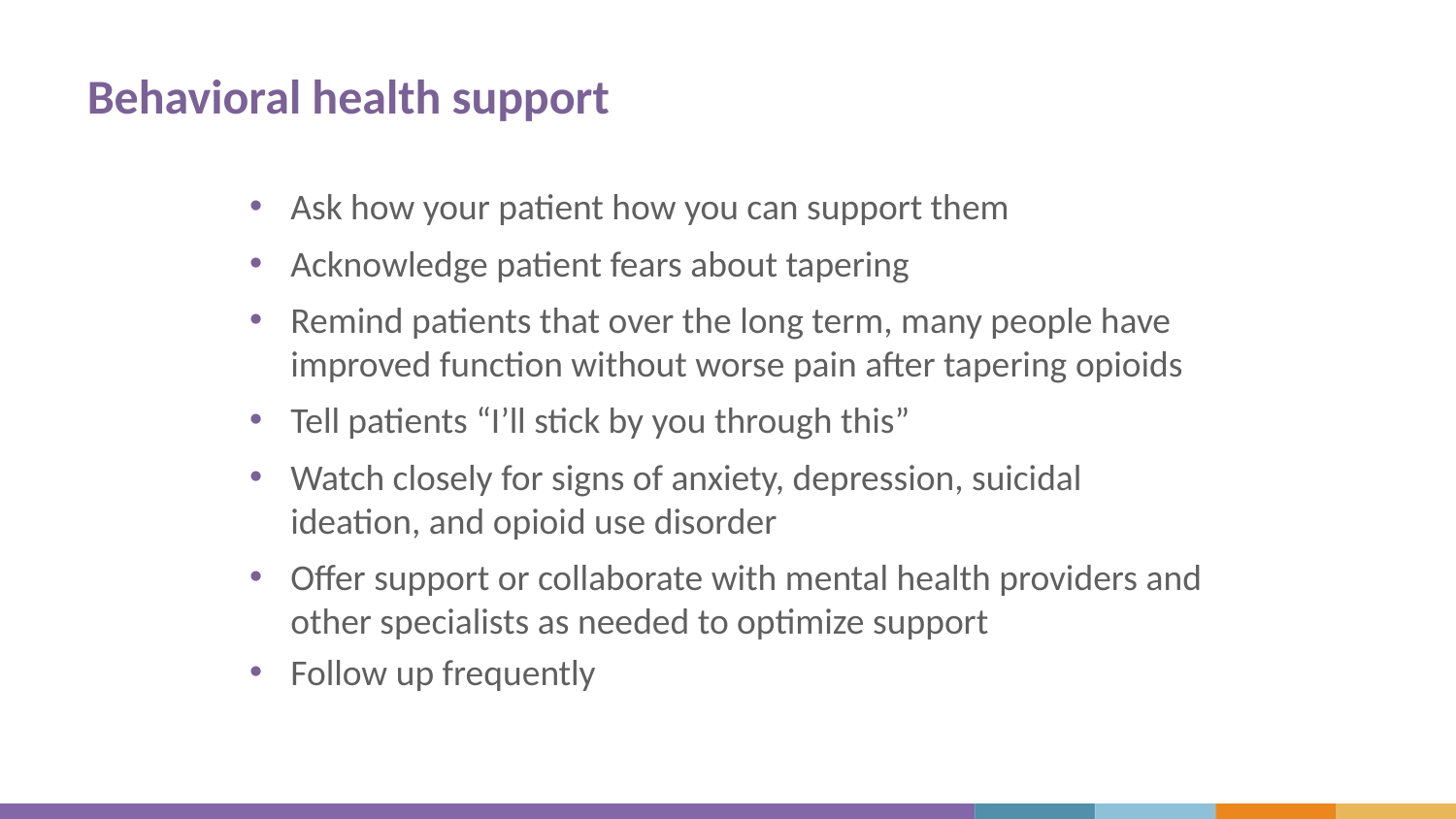

# Behavioral health support
Ask how your patient how you can support them

Acknowledge patient fears about tapering

Remind patients that over the long term, many people have improved function without worse pain after tapering opioids

Tell patients “I’ll stick by you through this”

Watch closely for signs of anxiety, depression, suicidal ideation, and opioid use disorder

Offer support or collaborate with mental health providers and other specialists as needed to optimize support
Follow up frequently